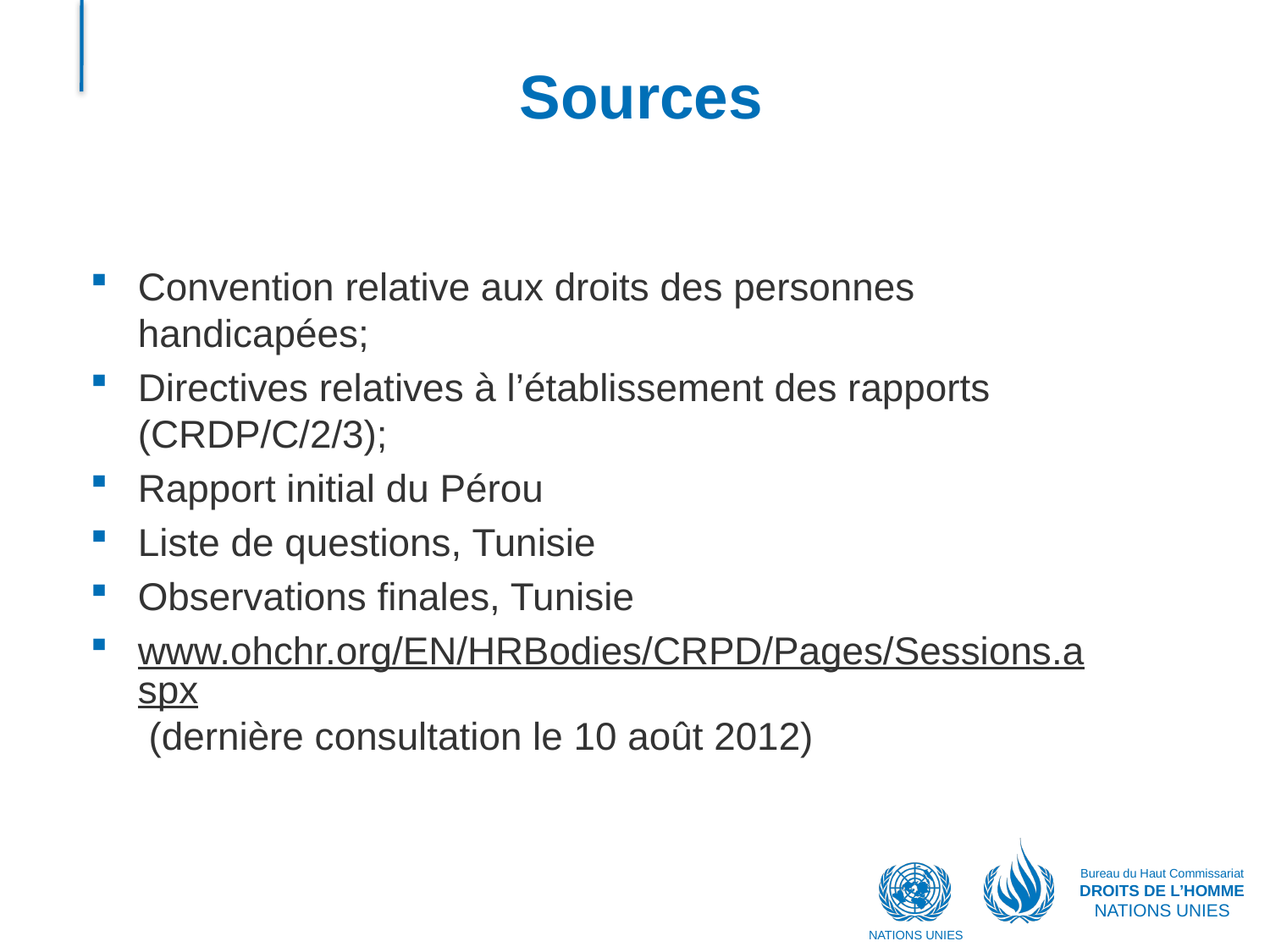

# Sources
Convention relative aux droits des personnes handicapées;
Directives relatives à l’établissement des rapports (CRDP/C/2/3);
Rapport initial du Pérou
Liste de questions, Tunisie
Observations finales, Tunisie
www.ohchr.org/EN/HRBodies/CRPD/Pages/Sessions.aspx (dernière consultation le 10 août 2012)

Bureau du Haut Commissariat
DROITS DE L’HOMME
NATIONS UNIES
NATIONS UNIES